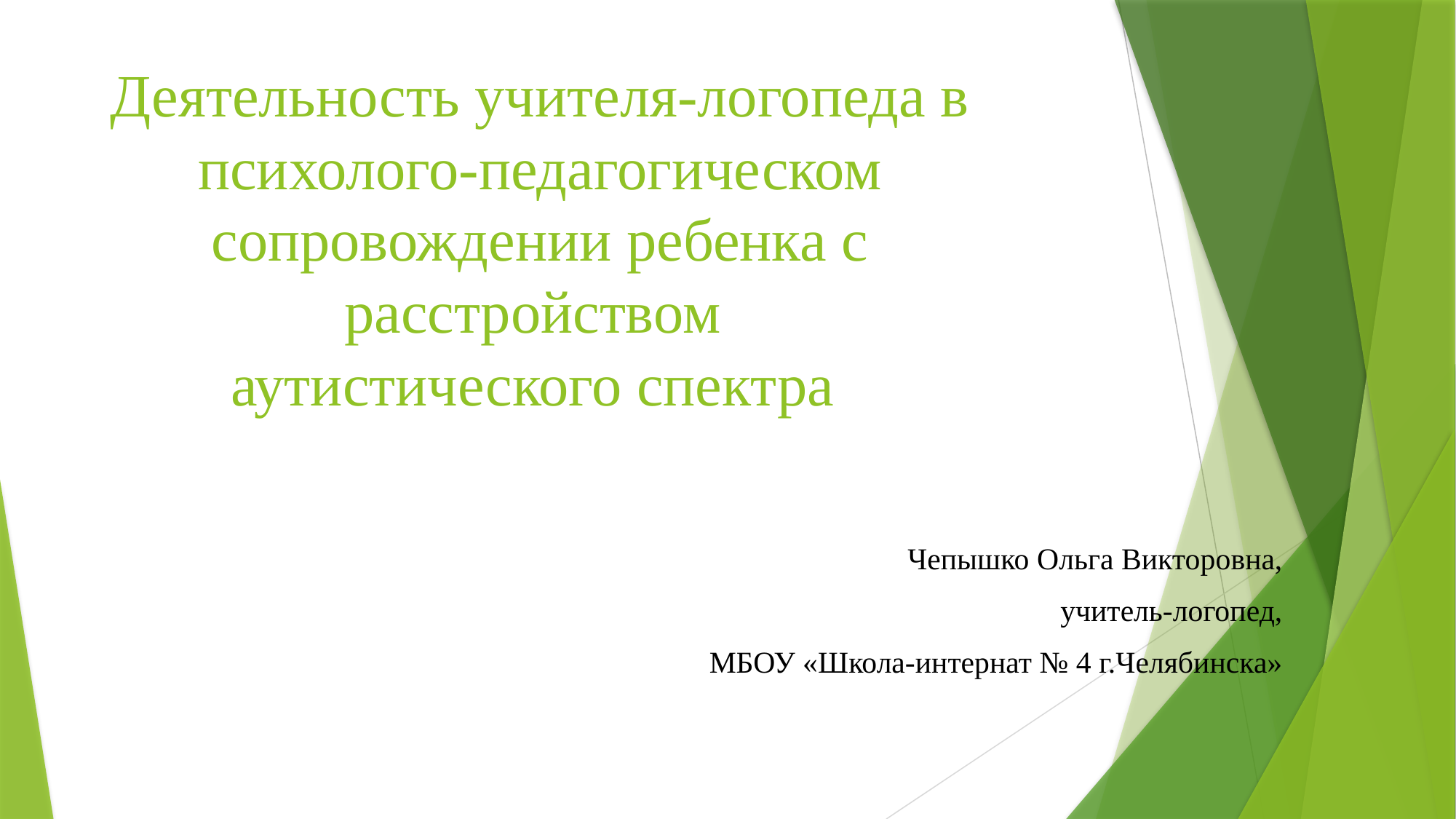

Деятельность учителя-логопеда в психолого-педагогическом сопровождении ребенка с расстройством
аутистического спектра
Чепышко Ольга Викторовна,
 учитель-логопед,
МБОУ «Школа-интернат № 4 г.Челябинска»